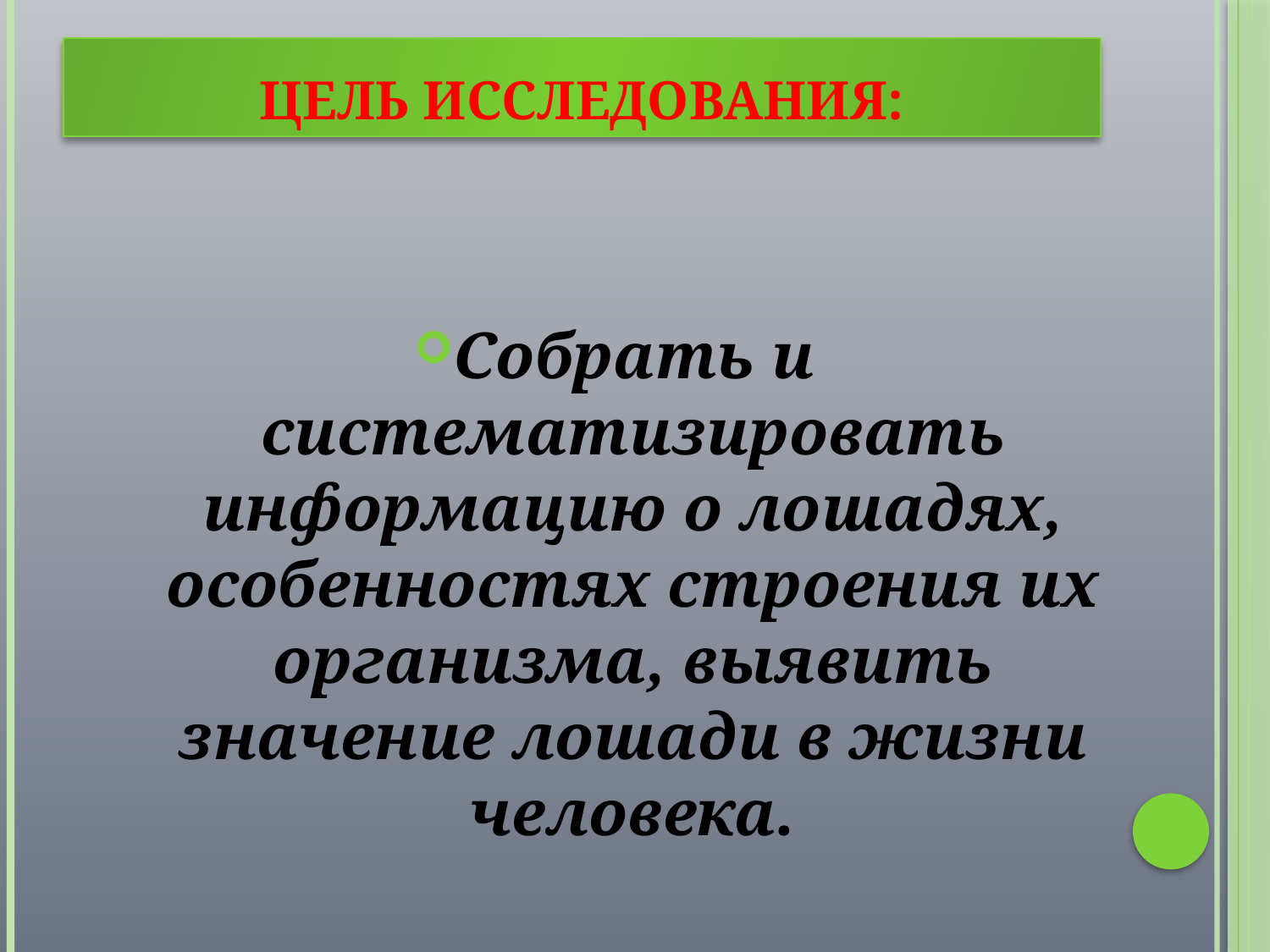

# Цель исследования:

Собрать и систематизировать информацию о лошадях, особенностях строения их организма, выявить значение лошади в жизни человека.